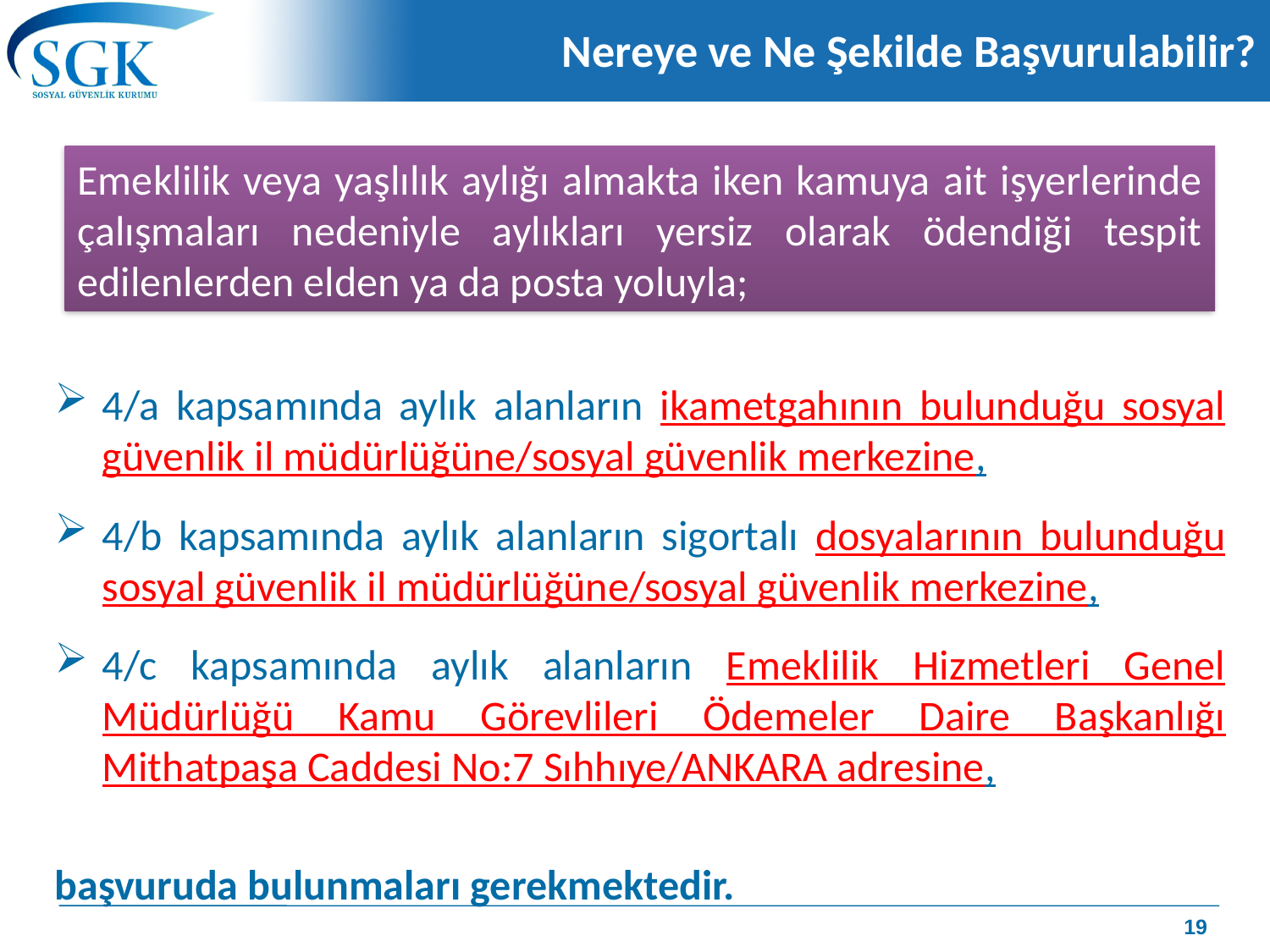

# Nereye ve Ne Şekilde Başvurulabilir?
Emeklilik veya yaşlılık aylığı almakta iken kamuya ait işyerlerinde çalışmaları nedeniyle aylıkları yersiz olarak ödendiği tespit edilenlerden elden ya da posta yoluyla;

4/a kapsamında aylık alanların ikametgahının bulunduğu sosyal güvenlik il müdürlüğüne/sosyal güvenlik merkezine,

4/b kapsamında aylık alanların sigortalı dosyalarının bulunduğu sosyal güvenlik il müdürlüğüne/sosyal güvenlik merkezine,

4/c kapsamında aylık alanların Emeklilik Hizmetleri Genel Müdürlüğü Kamu Görevlileri Ödemeler Daire Başkanlığı Mithatpaşa Caddesi No:7 Sıhhıye/ANKARA adresine,

başvuruda bulunmaları gerekmektedir.

19